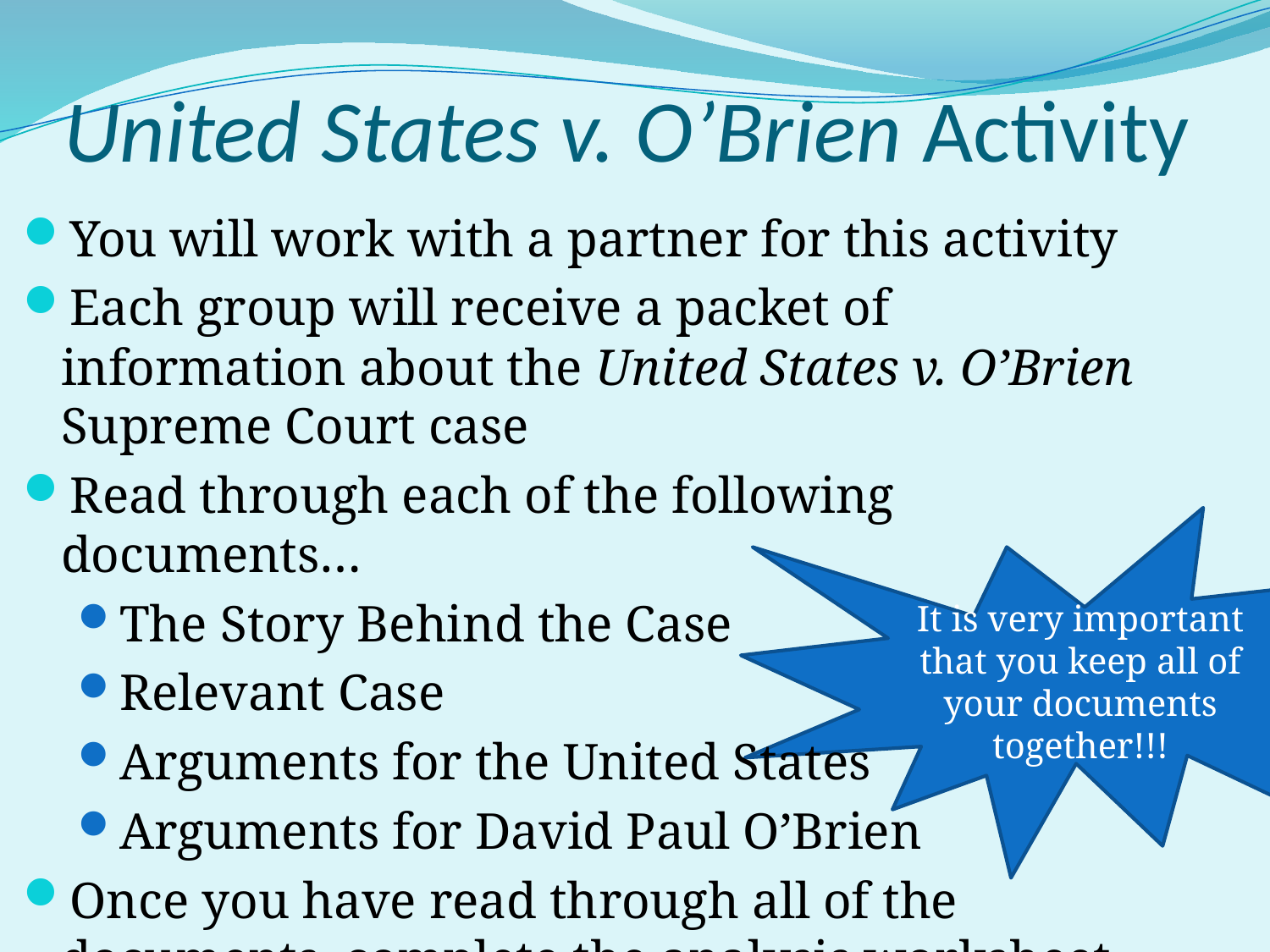

# United States v. O’Brien Activity
You will work with a partner for this activity
Each group will receive a packet of information about the United States v. O’Brien Supreme Court case
Read through each of the following documents…
The Story Behind the Case
Relevant Case
Arguments for the United States
Arguments for David Paul O’Brien
Once you have read through all of the documents, complete the analysis worksheet together
It is very important that you keep all of your documents together!!!